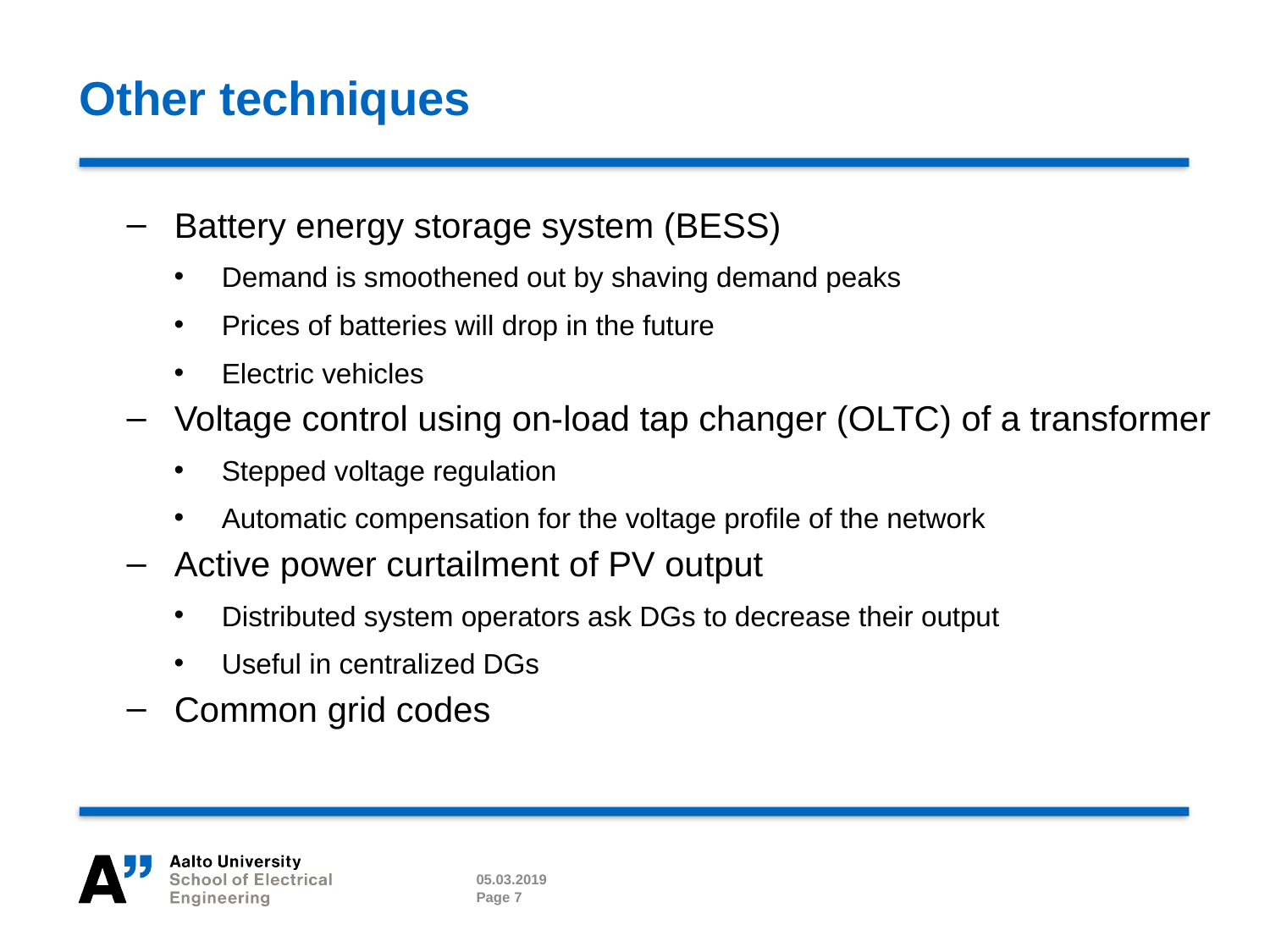

# Other techniques
Battery energy storage system (BESS)
Demand is smoothened out by shaving demand peaks
Prices of batteries will drop in the future
Electric vehicles
Voltage control using on-load tap changer (OLTC) of a transformer
Stepped voltage regulation
Automatic compensation for the voltage profile of the network
Active power curtailment of PV output
Distributed system operators ask DGs to decrease their output
Useful in centralized DGs
Common grid codes

05.03.2019
Page 7